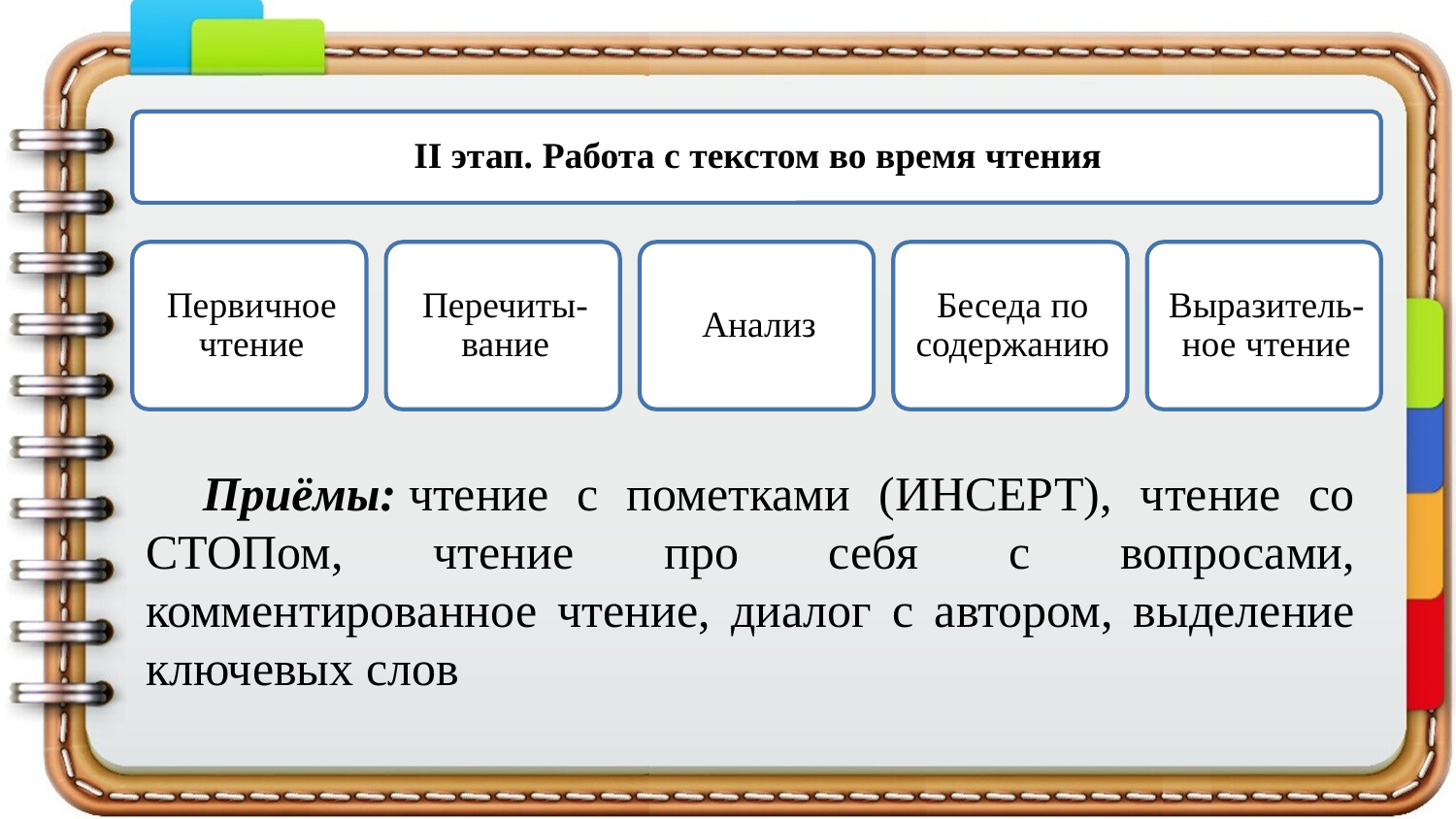

II этап. Работа с текстом во время чтения
Первичное чтение
Перечиты-вание
Анализ
Беседа по содержанию
Выразитель-ное чтение
Приёмы: чтение с пометками (ИНСЕРТ), чтение со СТОПом, чтение про себя с вопросами, комментированное чтение, диалог с автором, выделение ключевых слов